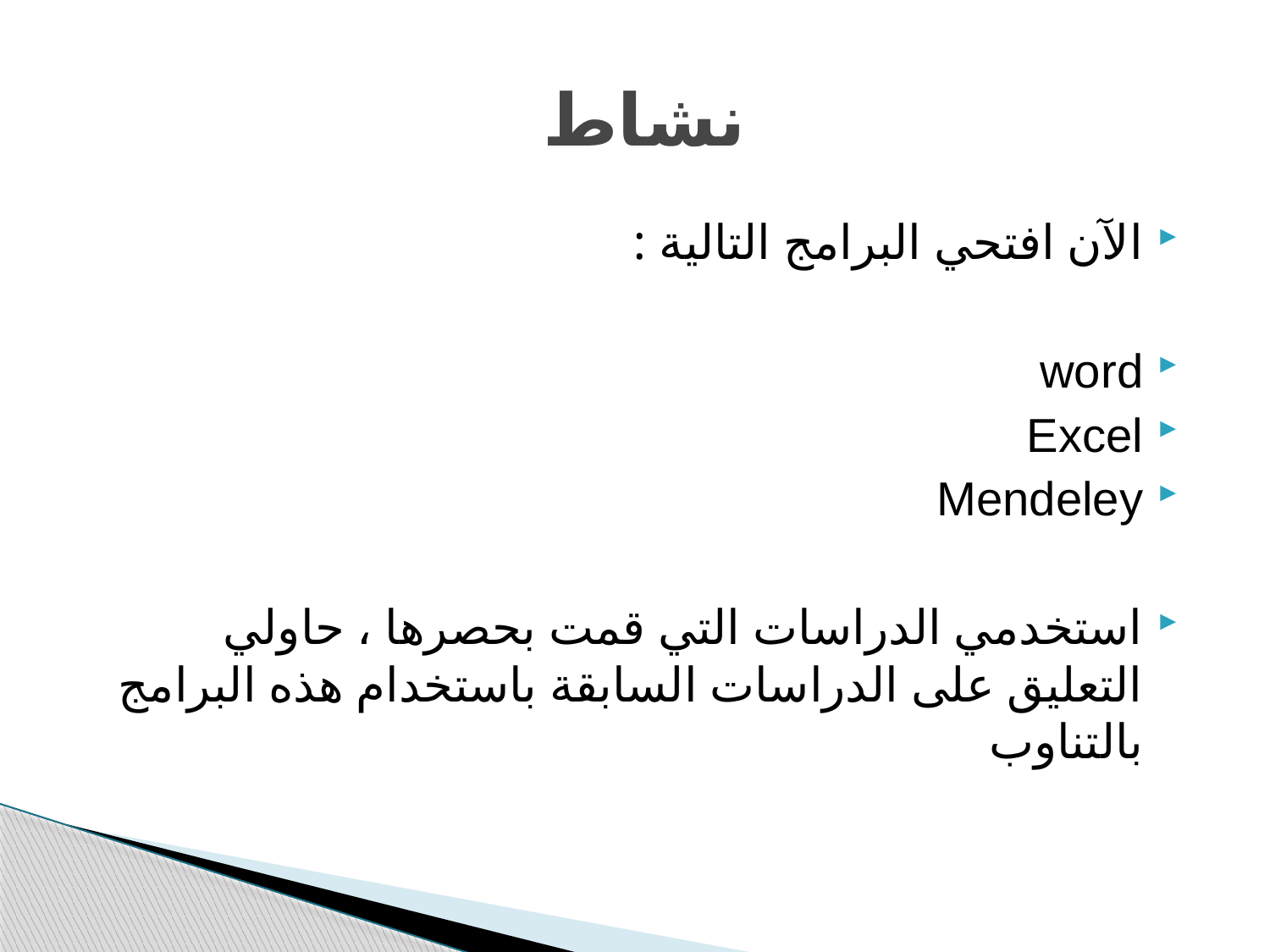

# نشاط
الآن افتحي البرامج التالية :

word
Excel
Mendeley

استخدمي الدراسات التي قمت بحصرها ، حاولي التعليق على الدراسات السابقة باستخدام هذه البرامج بالتناوب